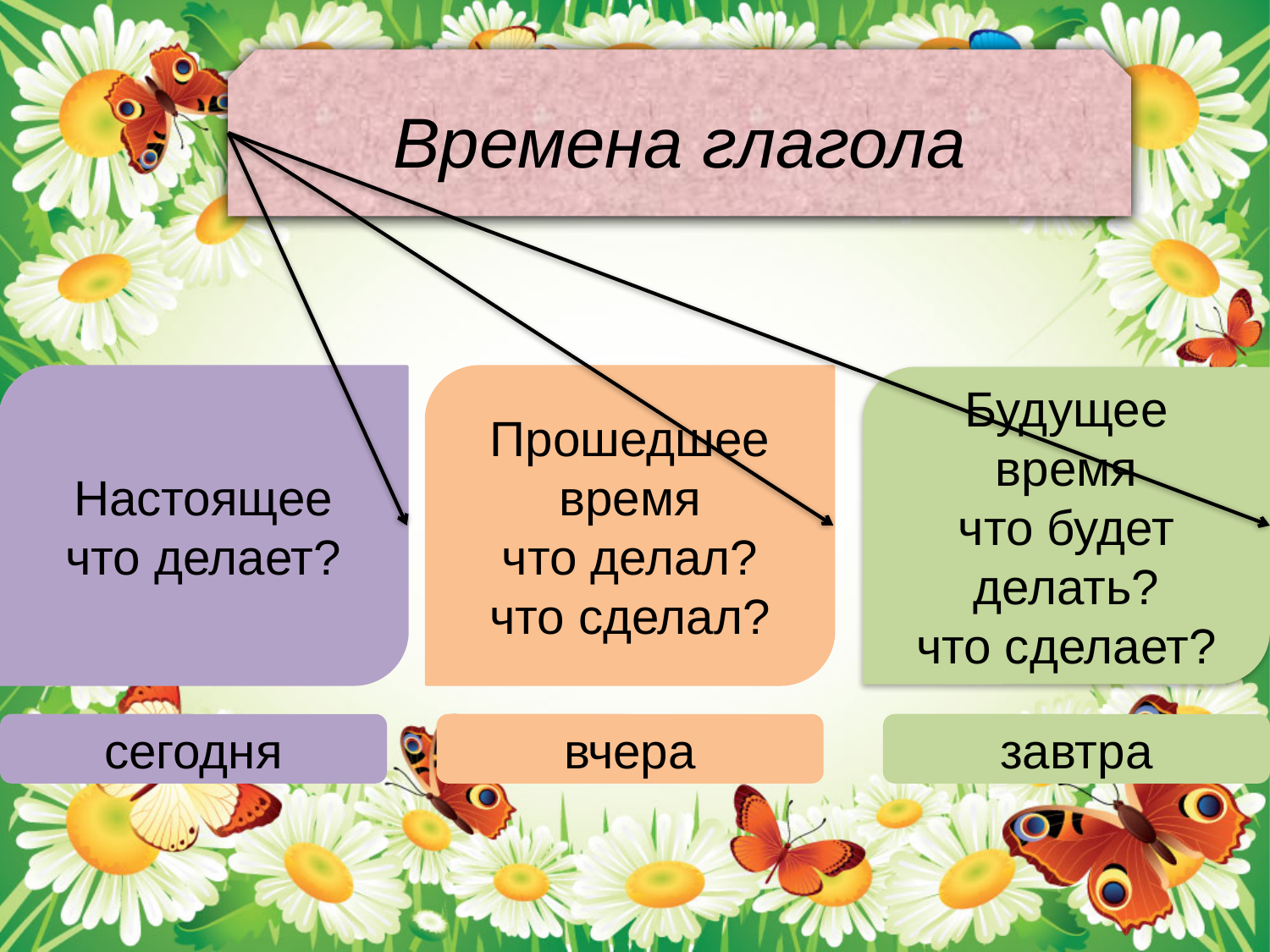

Времена глагола
Настоящее
что делает?
Прошедшее время
что делал?
что сделал?
Будущее время
что будет делать?
что сделает?
сегодня
вчера
завтра